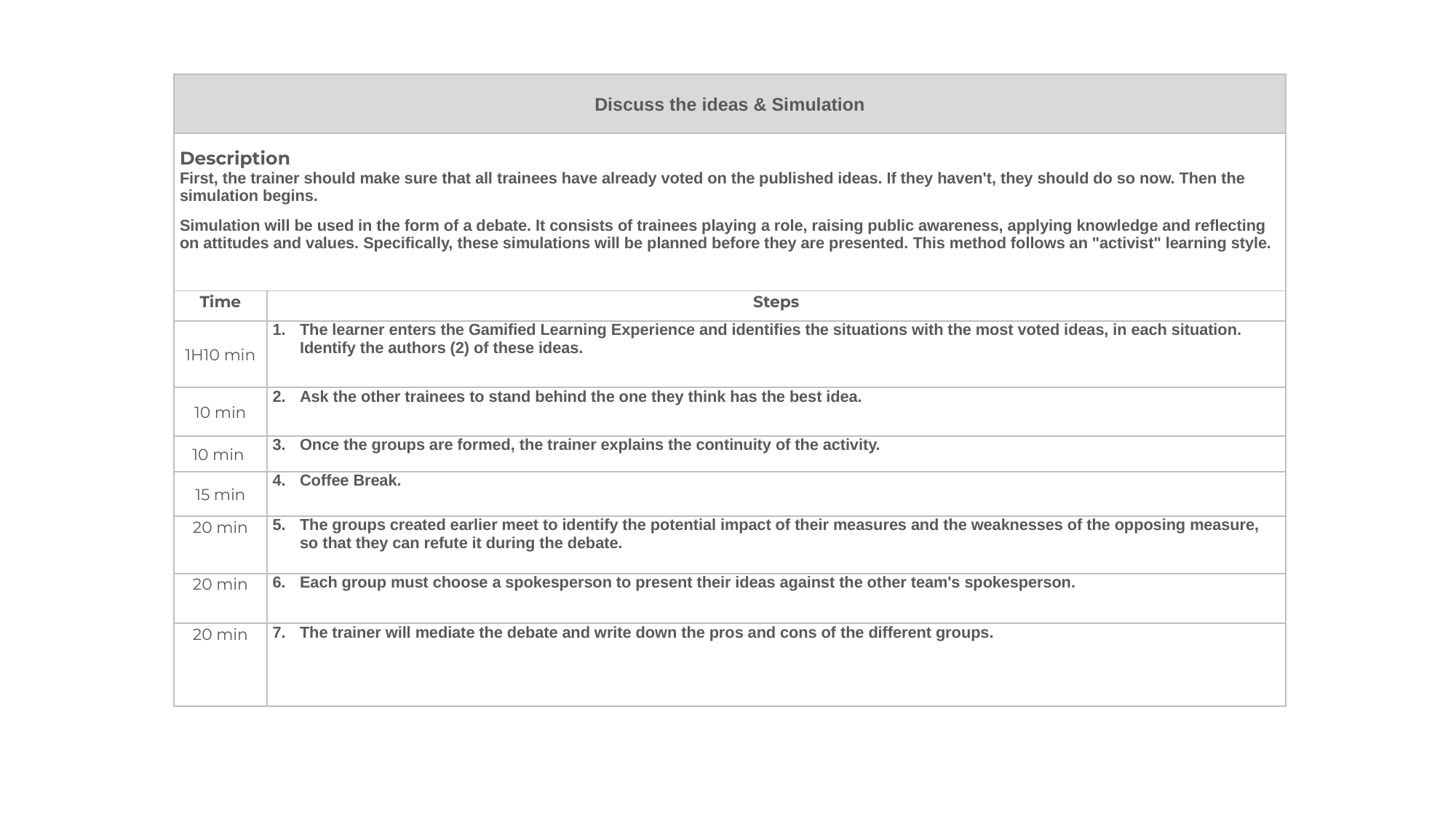

| Discuss the ideas & Simulation |  |
| --- | --- |
| Description First, the trainer should make sure that all trainees have already voted on the published ideas. If they haven't, they should do so now. Then the simulation begins. Simulation will be used in the form of a debate. It consists of trainees playing a role, raising public awareness, applying knowledge and reflecting on attitudes and values. Specifically, these simulations will be planned before they are presented. This method follows an "activist" learning style. |  |
| Time | Steps |
| 1H10 min | The learner enters the Gamified Learning Experience and identifies the situations with the most voted ideas, in each situation. Identify the authors (2) of these ideas. |
| 10 min | Ask the other trainees to stand behind the one they think has the best idea. |
| 10 min | Once the groups are formed, the trainer explains the continuity of the activity. |
| 15 min | Coffee Break. |
| 20 min | The groups created earlier meet to identify the potential impact of their measures and the weaknesses of the opposing measure, so that they can refute it during the debate. |
| 20 min | Each group must choose a spokesperson to present their ideas against the other team's spokesperson. |
| 20 min | The trainer will mediate the debate and write down the pros and cons of the different groups. |